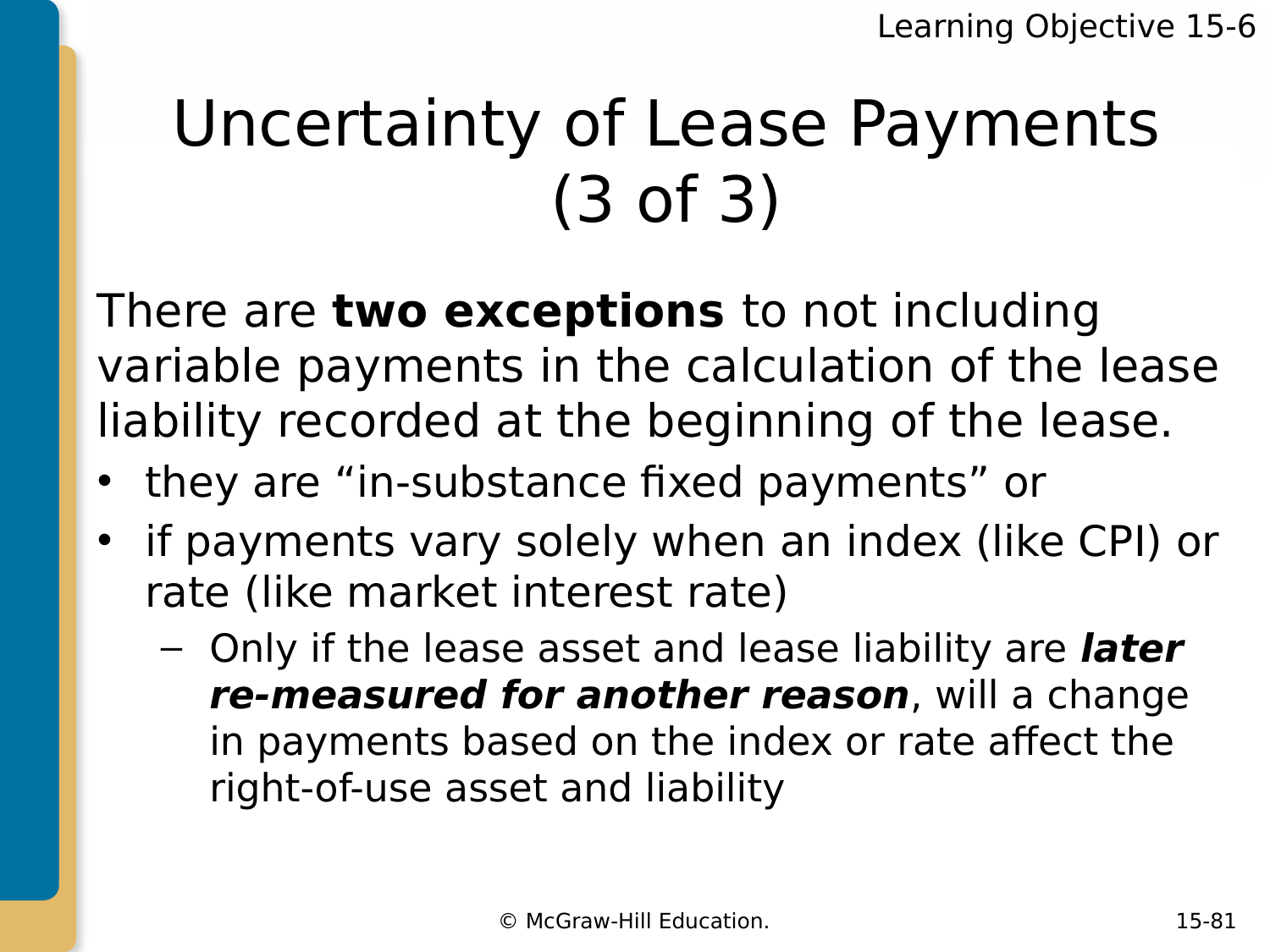

Learning Objective 15-6
# Uncertainty of Lease Payments (3 of 3)
There are two exceptions to not including variable payments in the calculation of the lease liability recorded at the beginning of the lease.
they are “in-substance fixed payments” or
if payments vary solely when an index (like CPI) or rate (like market interest rate)
Only if the lease asset and lease liability are later re-measured for another reason, will a change in payments based on the index or rate affect the right-of-use asset and liability